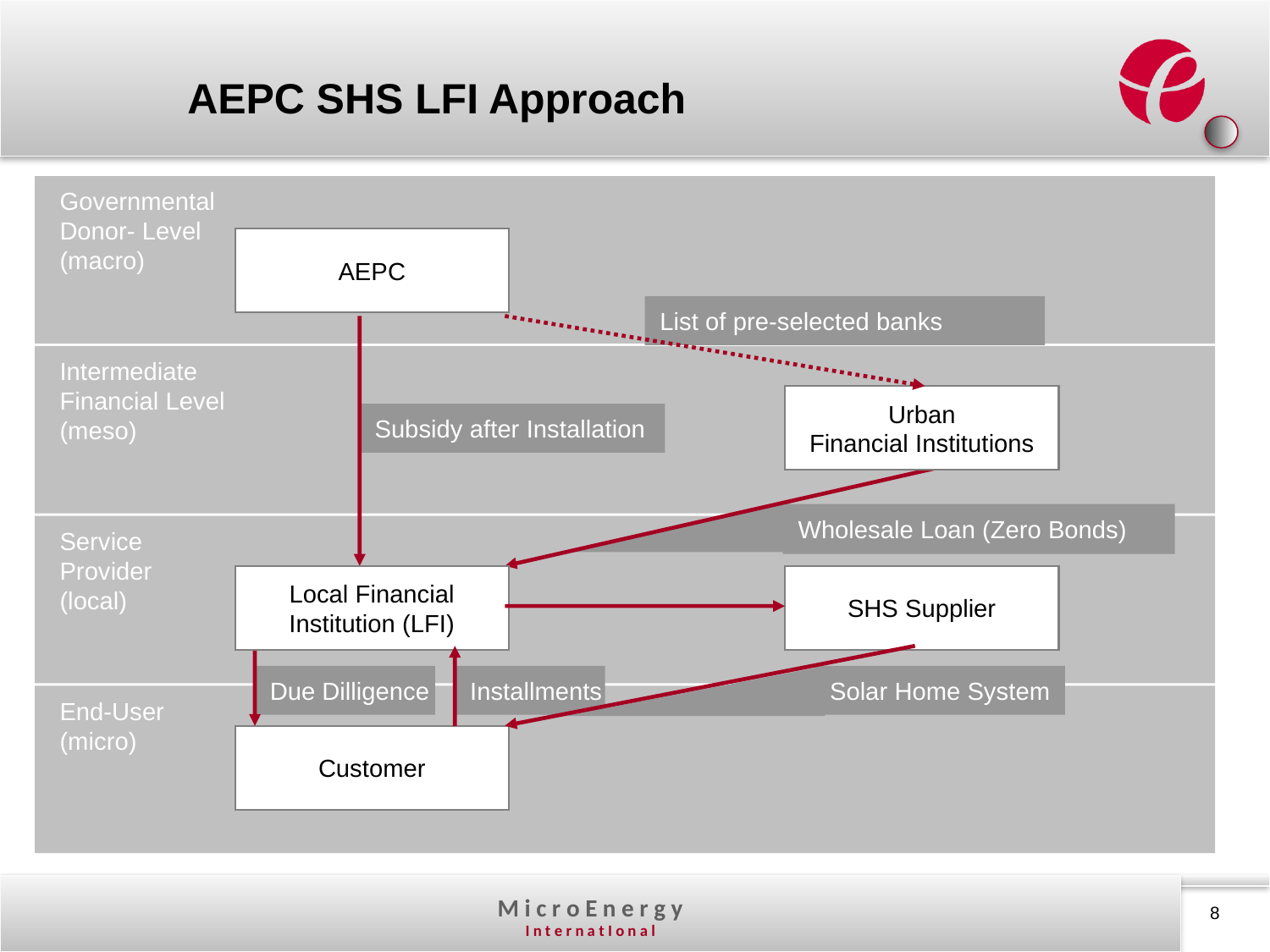

AEPC SHS LFI Approach

Governmental
Donor- Level
(macro)
Intermediate
Financial Level
(meso)
Service
Provider
(local)
End-User
(micro)

AEPC

List of pre-selected banks

Urban
Financial Institutions
Subsidy after Installation

Wholesale Loan (Zero Bonds)
Local Financial
Institution (LFI)
SHS Supplier

Due Dilligence
Installments

Solar Home System
Customer